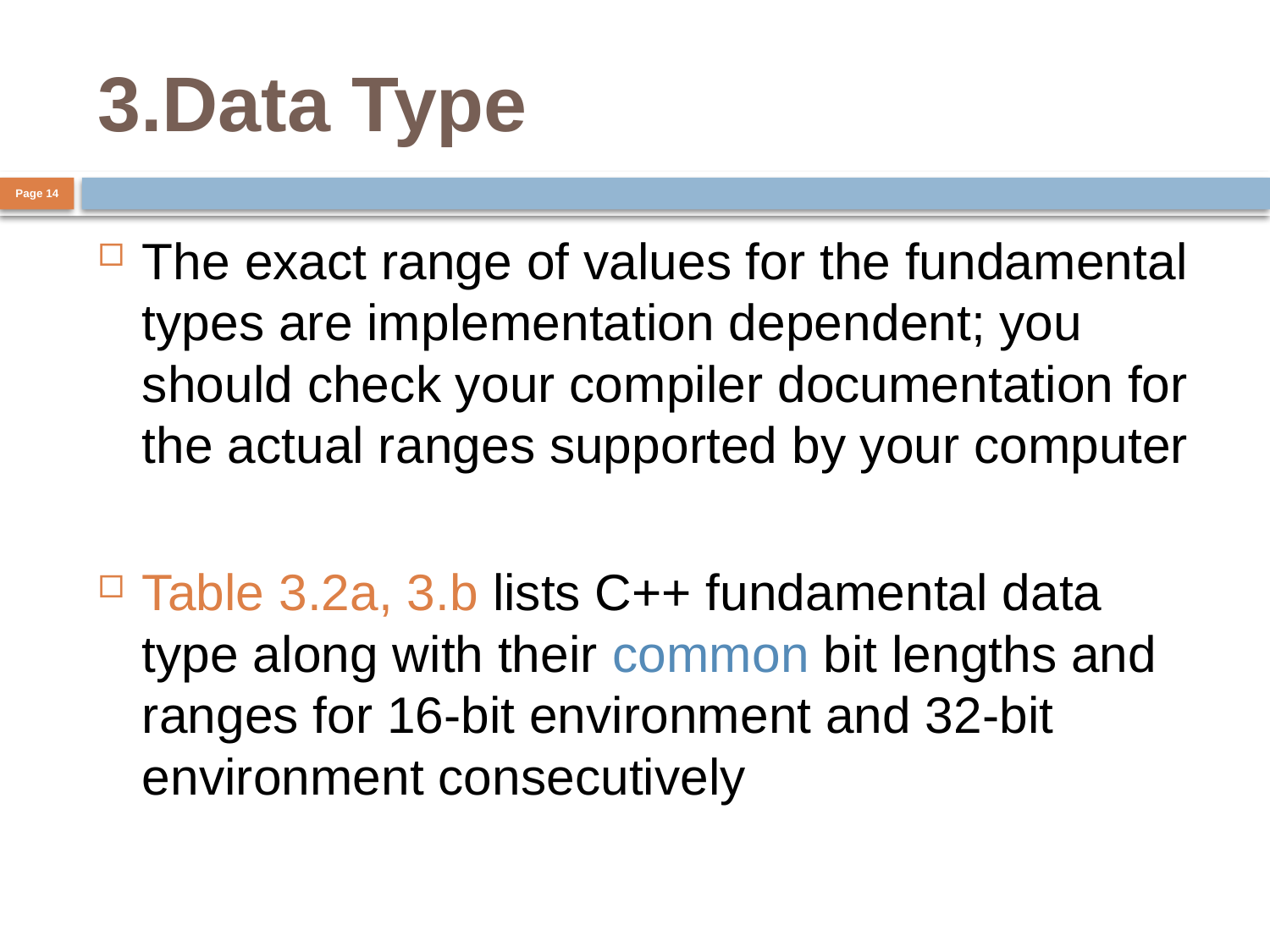

# 3.Data Type
Page 14
The exact range of values for the fundamental types are implementation dependent; you should check your compiler documentation for the actual ranges supported by your computer

Table 3.2a, 3.b lists C++ fundamental data type along with their common bit lengths and ranges for 16-bit environment and 32-bit environment consecutively